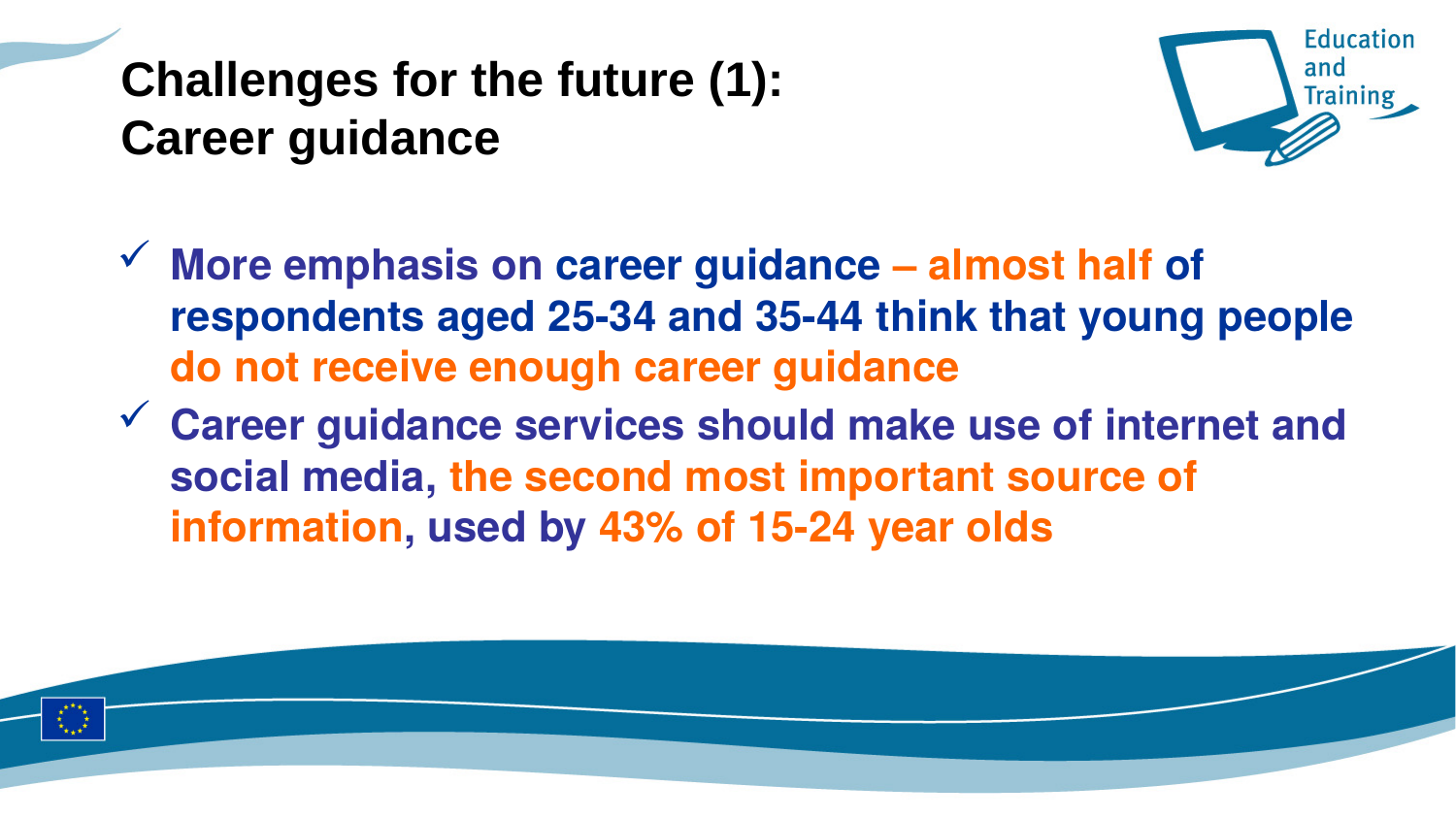

# Challenges for the future (1): Career guidance

More emphasis on career guidance – almost half of respondents aged 25-34 and 35-44 think that young people do not receive enough career guidance
Career guidance services should make use of internet and social media, the second most important source of information, used by 43% of 15-24 year olds